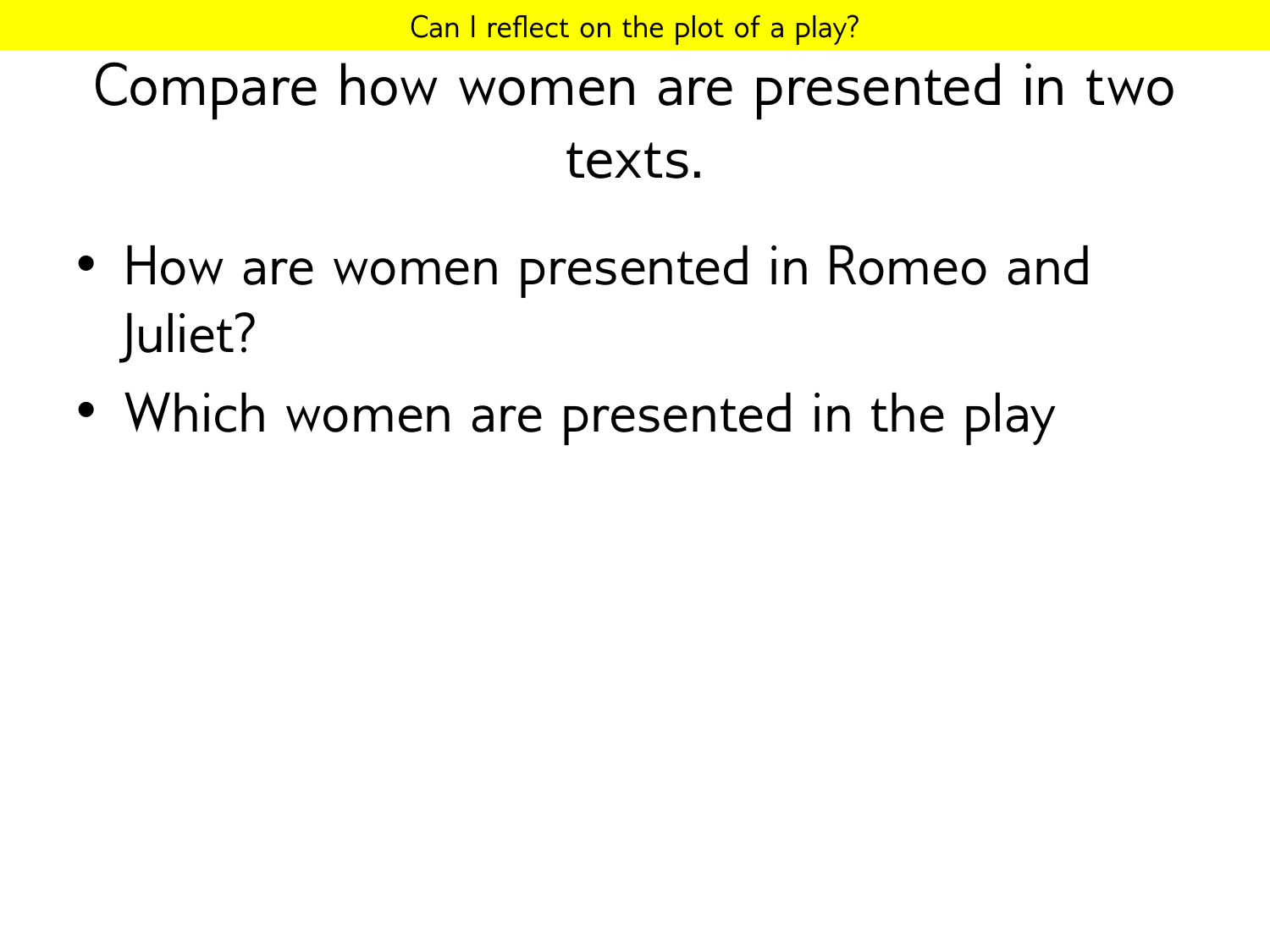

Can I reflect on the plot of a play?
# Compare how women are presented in two texts.
How are women presented in Romeo and Juliet?
Which women are presented in the play